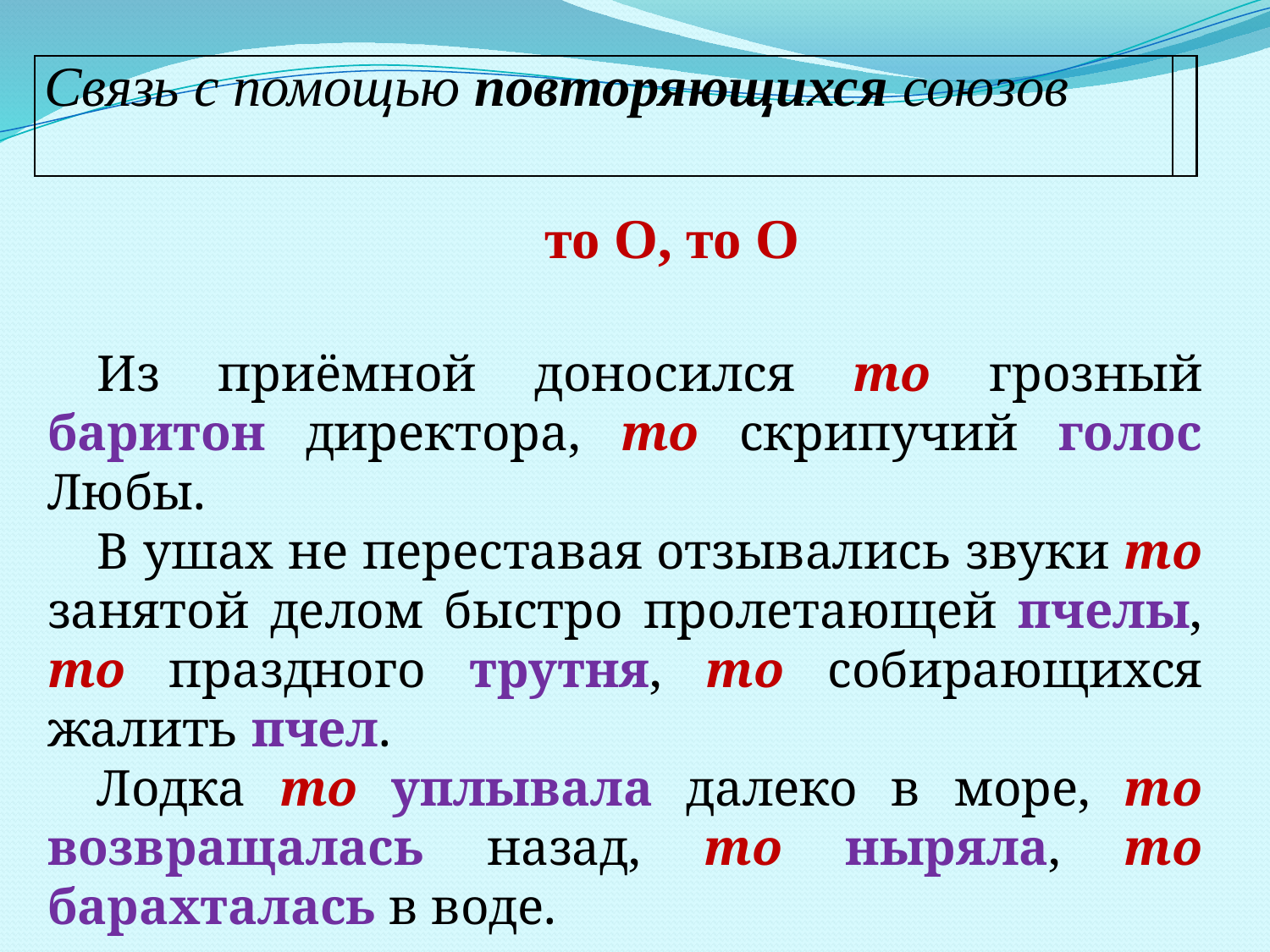

| Связь с помощью повторяющихся союзов |  |
| --- | --- |
то O, то O
Из приёмной доносился то грозный баритон директора, то скрипучий голос Любы.
В ушах не переставая отзывались звуки то занятой делом быстро пролетающей пчелы, то праздного трутня, то собирающихся жалить пчел.
Лодка то уплывала далеко в море, то возвращалась назад, то ныряла, то барахталась в воде.